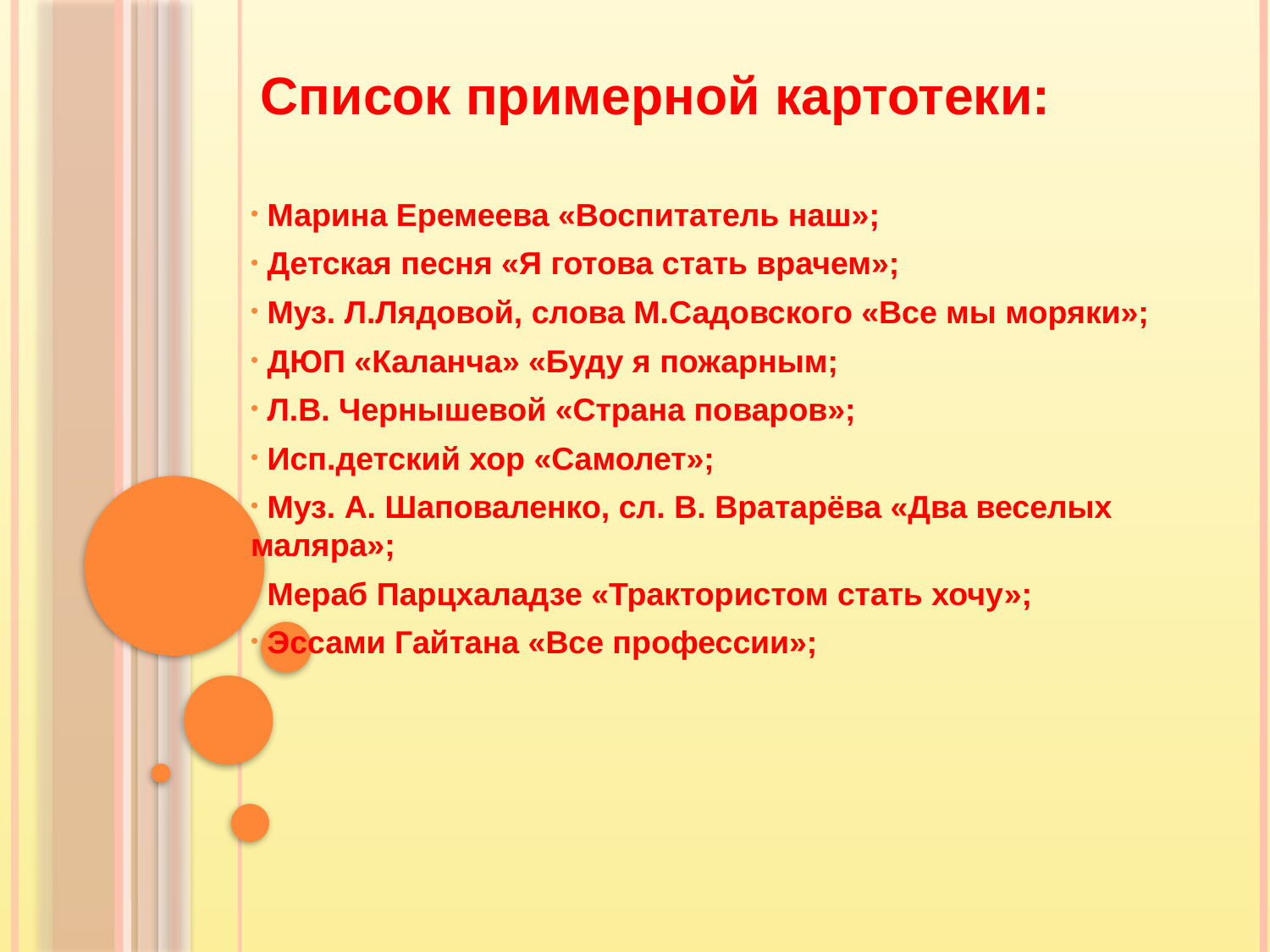

# Список примерной картотеки:
 Марина Еремеева «Воспитатель наш»;
 Детская песня «Я готова стать врачем»;
 Муз. Л.Лядовой, слова М.Садовского «Все мы моряки»;
 ДЮП «Каланча» «Буду я пожарным;
 Л.В. Чернышевой «Страна поваров»;
 Исп.детский хор «Самолет»;
 Муз. А. Шаповаленко, сл. В. Вратарёва «Два веселых маляра»;
 Мераб Парцхаладзе «Трактористом стать хочу»;
 Эссами Гайтана «Все профессии»;